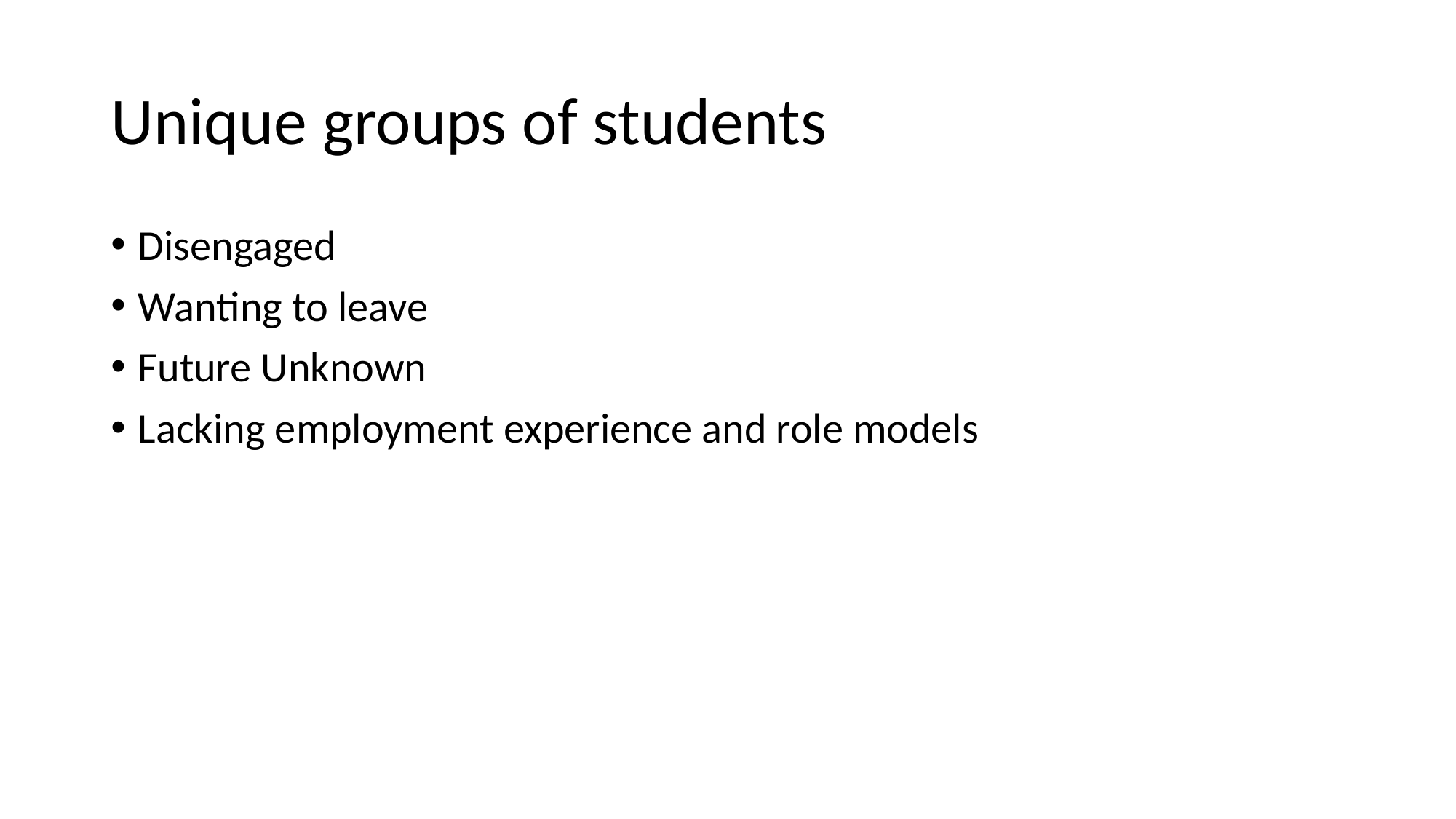

# Unique groups of students
Disengaged
Wanting to leave
Future Unknown
Lacking employment experience and role models